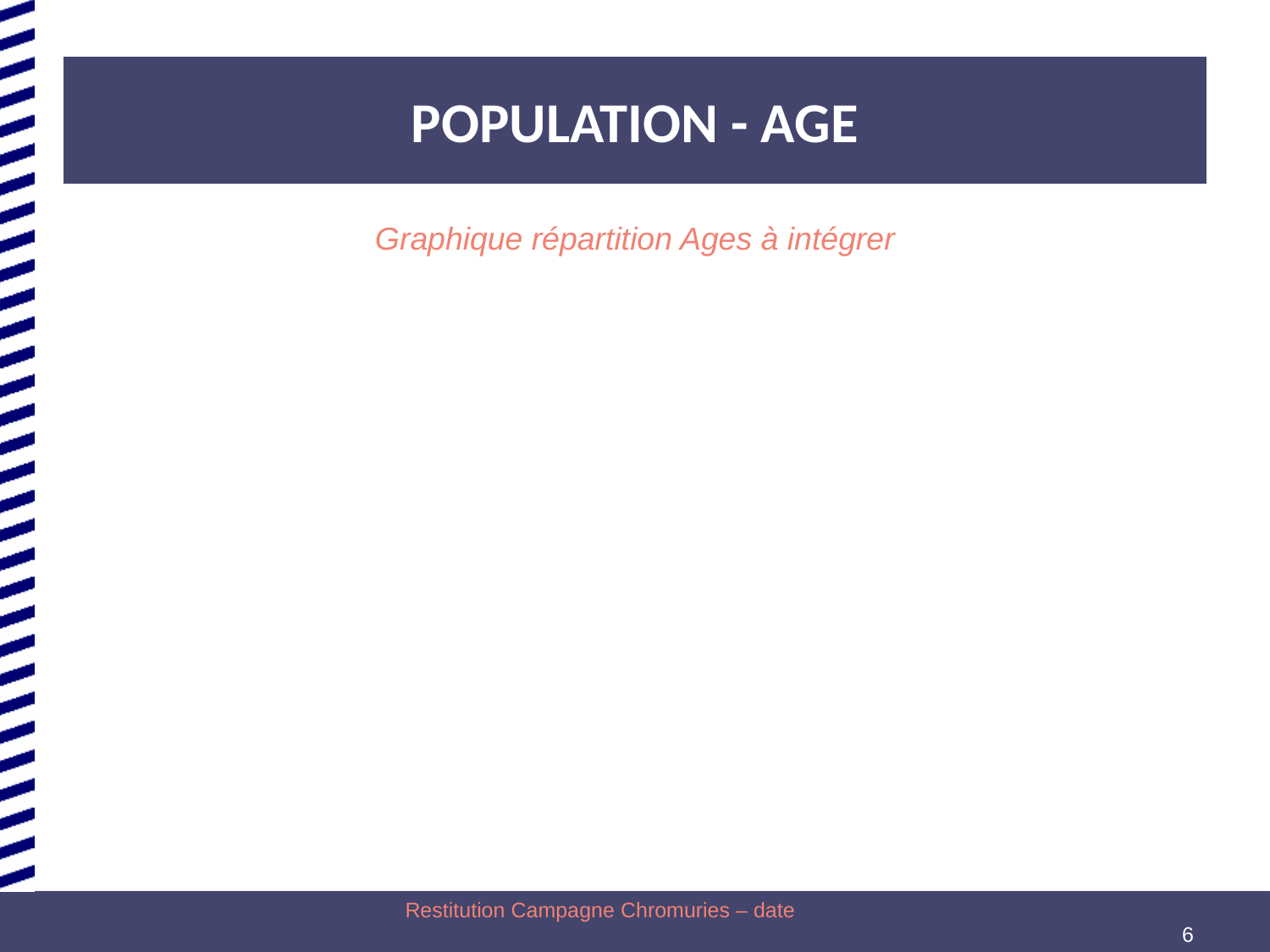

# POPULATION - AGE
Graphique répartition Ages à intégrer

Restitution Campagne Chromuries – date
6